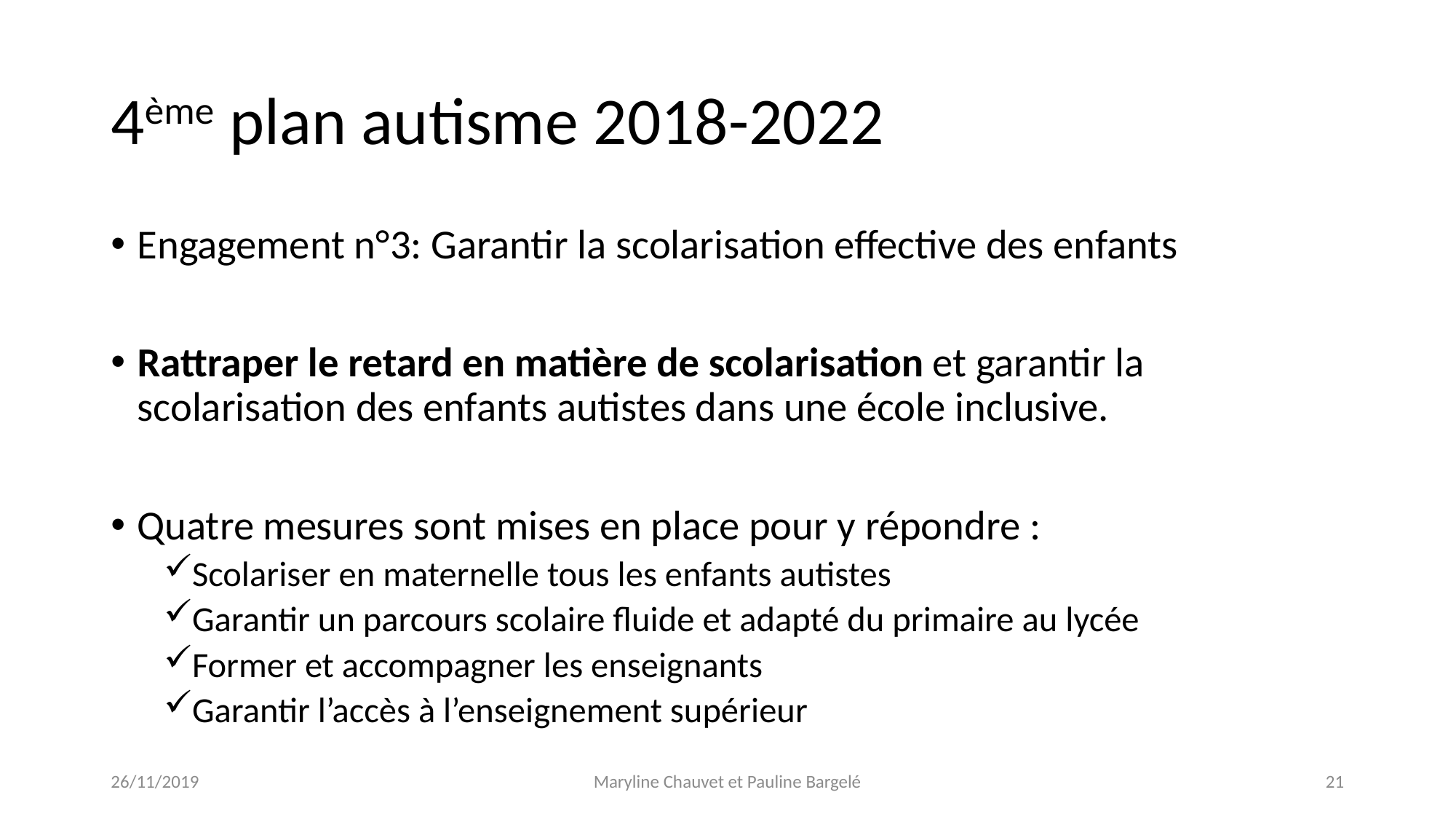

# 4ème plan autisme 2018-2022
Engagement n°3: Garantir la scolarisation effective des enfants

Rattraper le retard en matière de scolarisation et garantir la scolarisation des enfants autistes dans une école inclusive.

Quatre mesures sont mises en place pour y répondre :
Scolariser en maternelle tous les enfants autistes
Garantir un parcours scolaire fluide et adapté du primaire au lycée
Former et accompagner les enseignants
Garantir l’accès à l’enseignement supérieur
26/11/2019
Maryline Chauvet et Pauline Bargelé
21